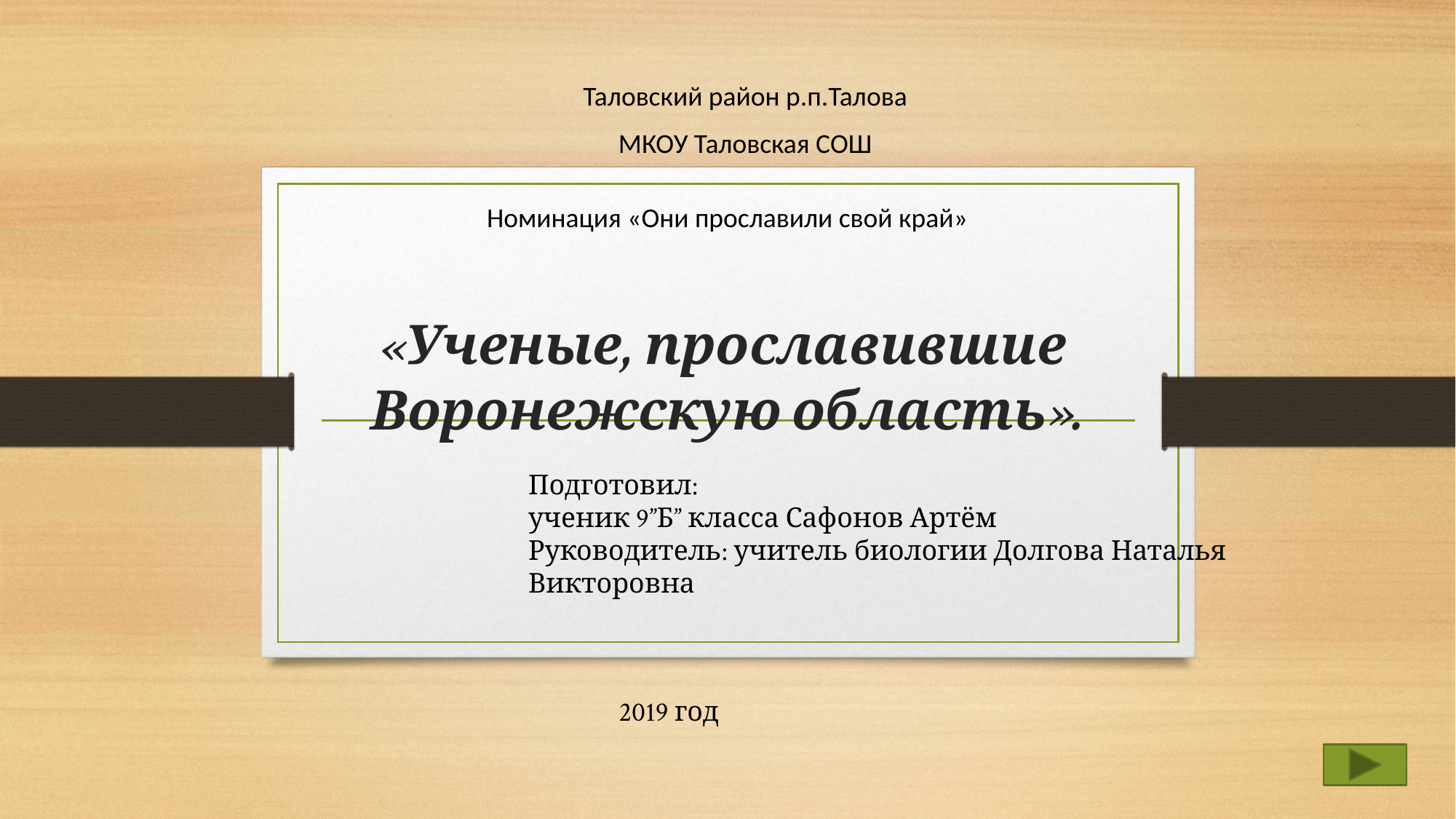

Таловский район р.п.Талова
МКОУ Таловская СОШ
# «Ученые, прославившие Воронежскую область».
Номинация «Они прославили свой край»
Подготовил:
ученик 9”Б” класса Сафонов Артём
Руководитель: учитель биологии Долгова Наталья Викторовна
2019 год